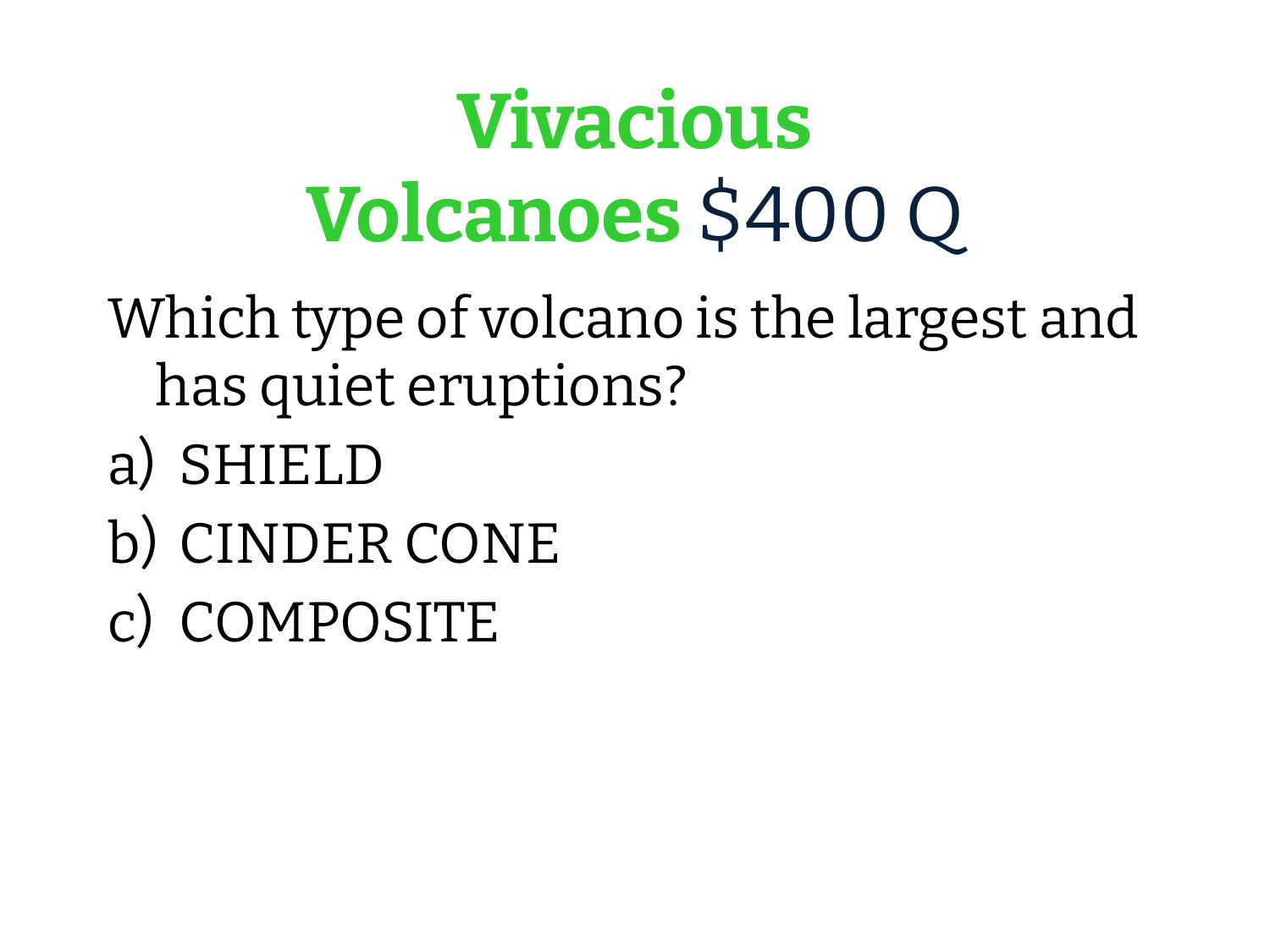

# Vivacious Volcanoes $400 Q
Which type of volcano is the largest and has quiet eruptions?
SHIELD
CINDER CONE
COMPOSITE